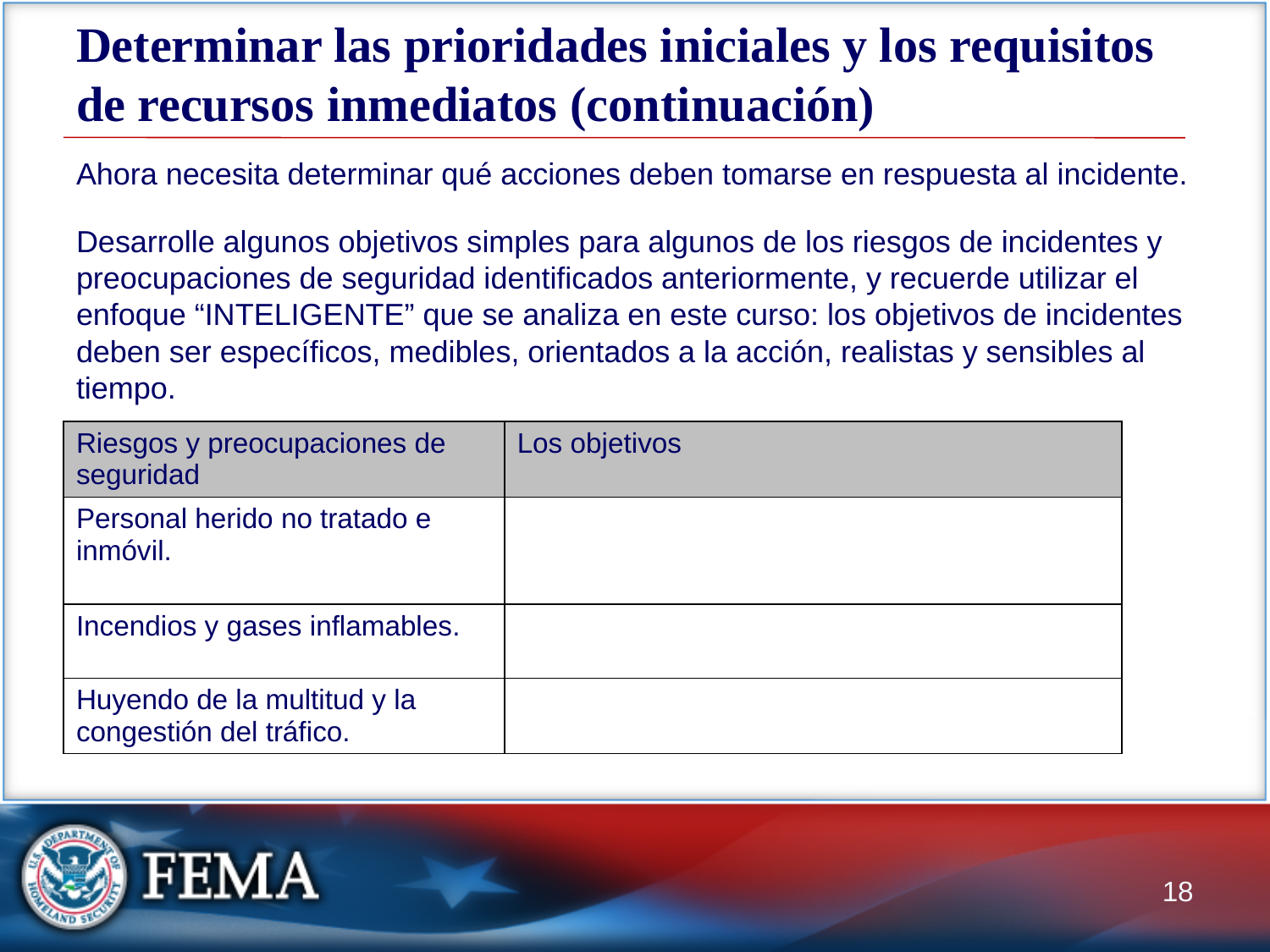

# Determinar las prioridades iniciales y los requisitos de recursos inmediatos (continuación)
Ahora necesita determinar qué acciones deben tomarse en respuesta al incidente.
Desarrolle algunos objetivos simples para algunos de los riesgos de incidentes y preocupaciones de seguridad identificados anteriormente, y recuerde utilizar el enfoque “INTELIGENTE” que se analiza en este curso: los objetivos de incidentes deben ser específicos, medibles, orientados a la acción, realistas y sensibles al tiempo.
| Riesgos y preocupaciones de seguridad | Los objetivos |
| --- | --- |
| Personal herido no tratado e inmóvil. |  |
| Incendios y gases inflamables. |  |
| Huyendo de la multitud y la congestión del tráfico. |  |
18